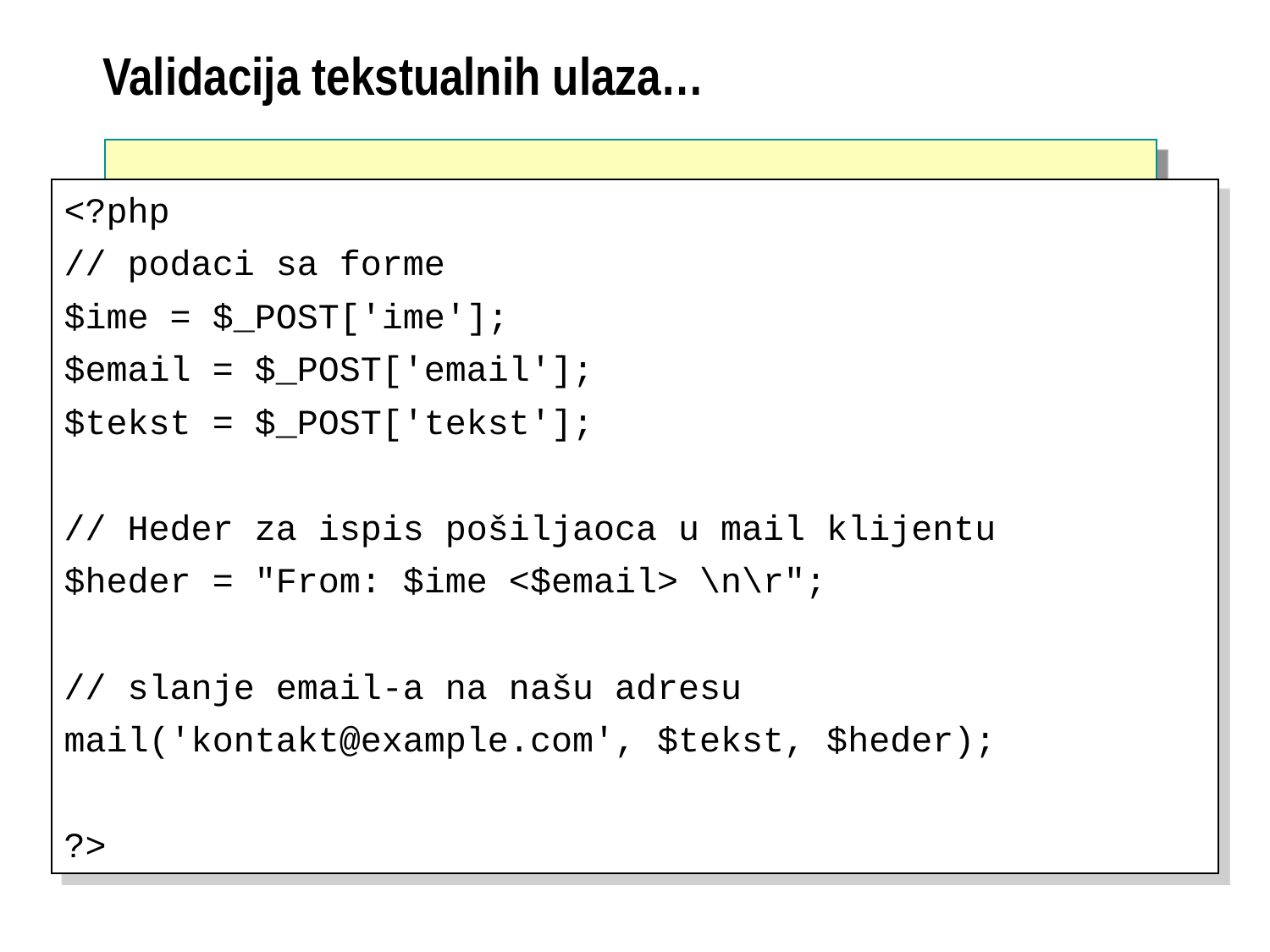

# Validacija tekstualnih ulaza…

<?php
// podaci sa forme
$ime = $_POST['ime'];
$email = $_POST['email'];
$tekst = $_POST['tekst'];

// Heder za ispis pošiljaoca u mail klijentu
$heder = "From: $ime <$email> \n\r";

// slanje email-a na našu adresu
mail('kontakt@example.com', $tekst, $heder);

?>